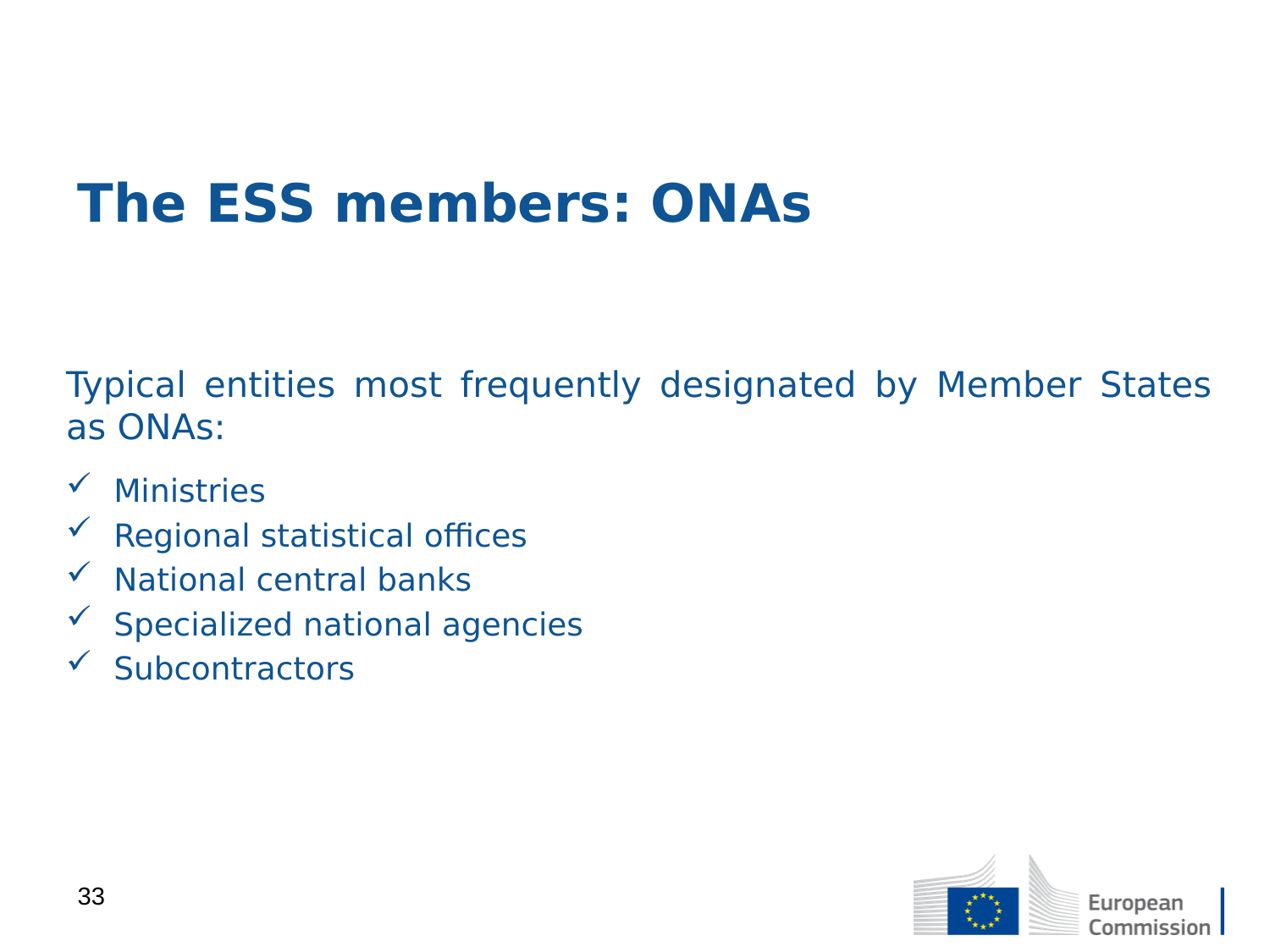

# The ESS members: ONAs
Typical entities most frequently designated by Member States as ONAs:

Ministries
Regional statistical offices
National central banks
Specialized national agencies
Subcontractors

33